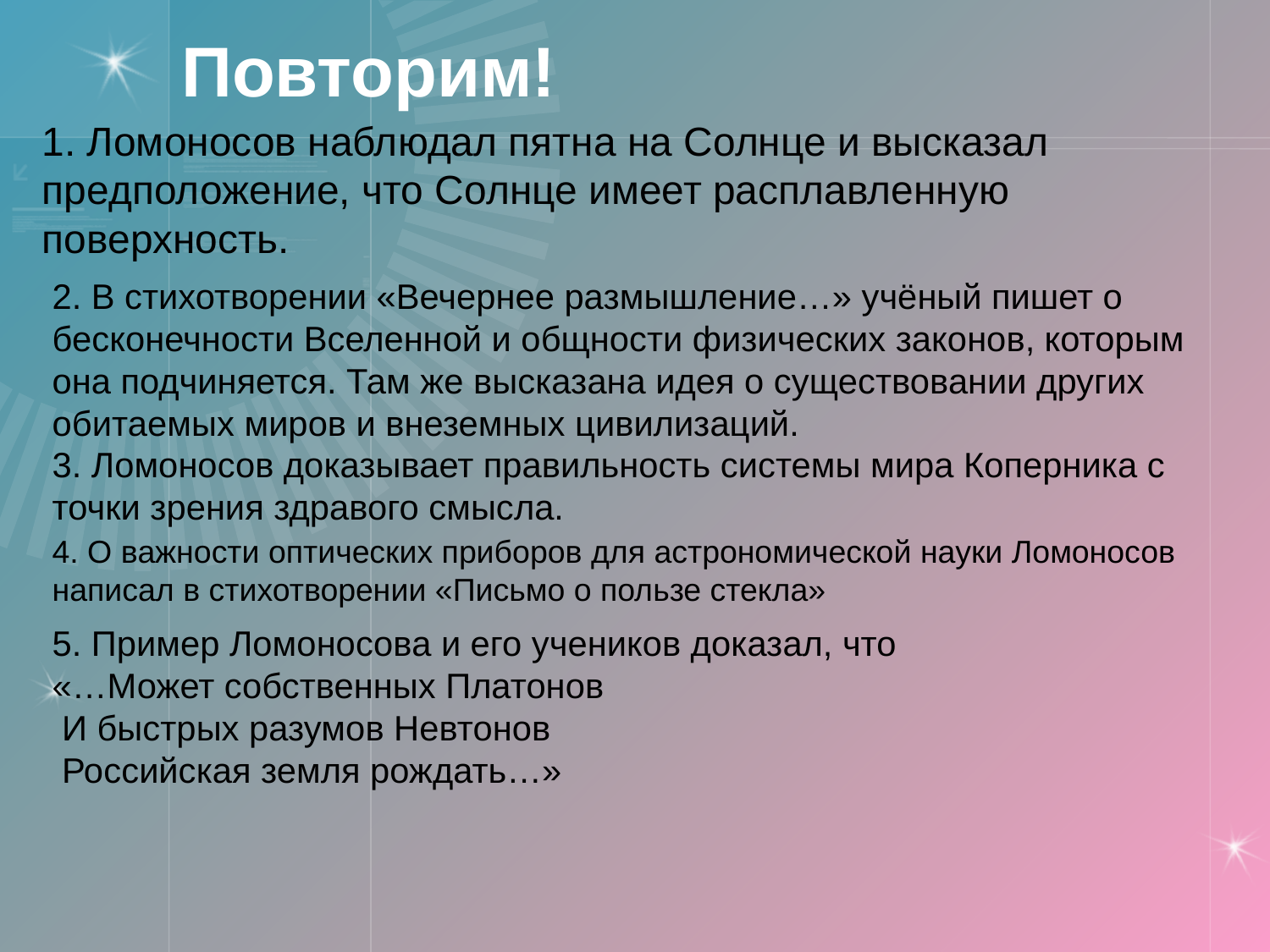

# Повторим!
1. Ломоносов наблюдал пятна на Солнце и высказал предположение, что Солнце имеет расплавленную поверхность.

2. В стихотворении «Вечернее размышление…» учёный пишет о бесконечности Вселенной и общности физических законов, которым она подчиняется. Там же высказана идея о существовании других обитаемых миров и внеземных цивилизаций.
3. Ломоносов доказывает правильность системы мира Коперника с точки зрения здравого смысла.
4. О важности оптических приборов для астрономической науки Ломоносов написал в стихотворении «Письмо о пользе стекла»
5. Пример Ломоносова и его учеников доказал, что
«…Может собственных Платонов
 И быстрых разумов Невтонов
 Российская земля рождать…»